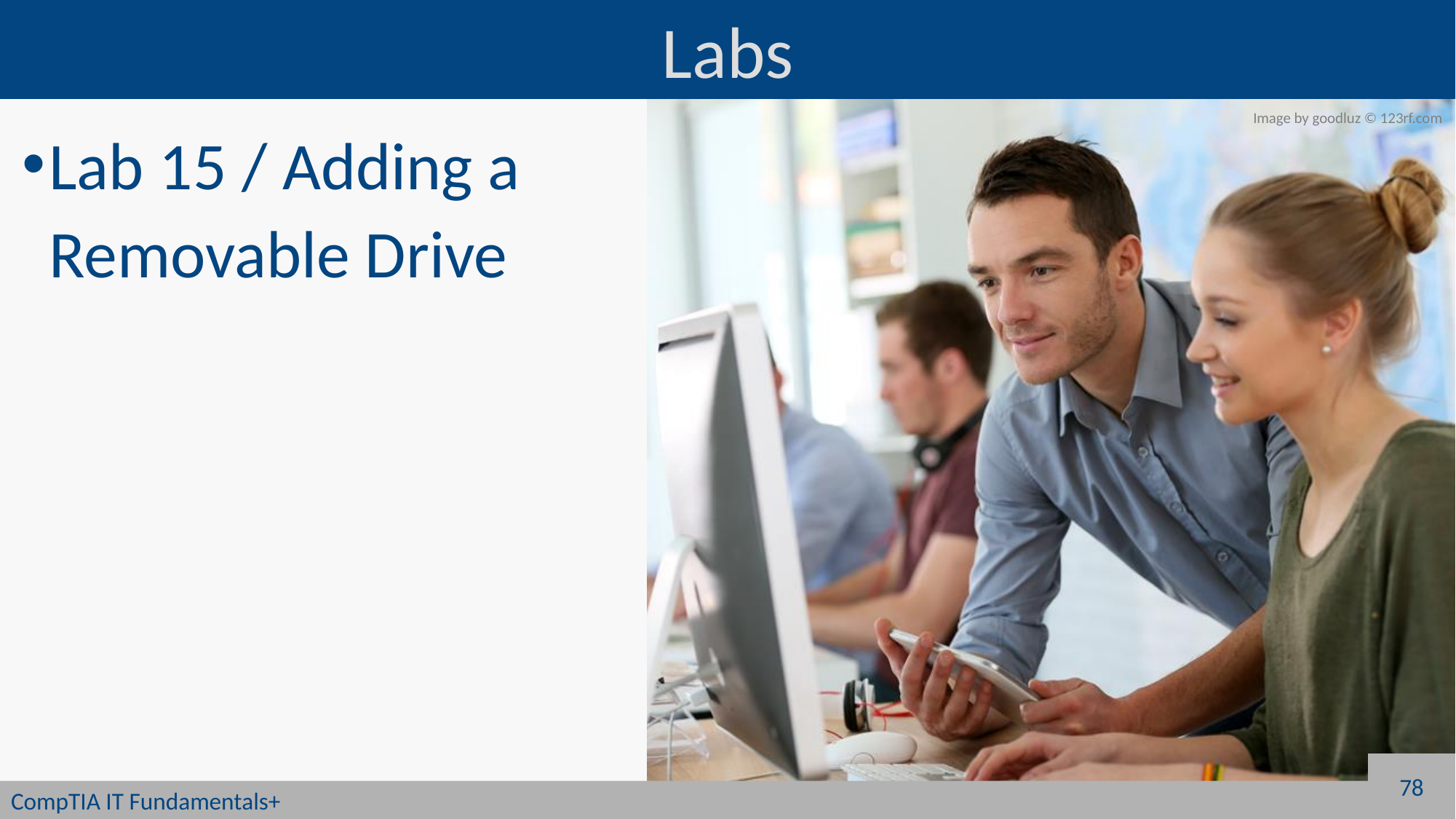

Lab 15 / Adding a Removable Drive
78
CompTIA IT Fundamentals+